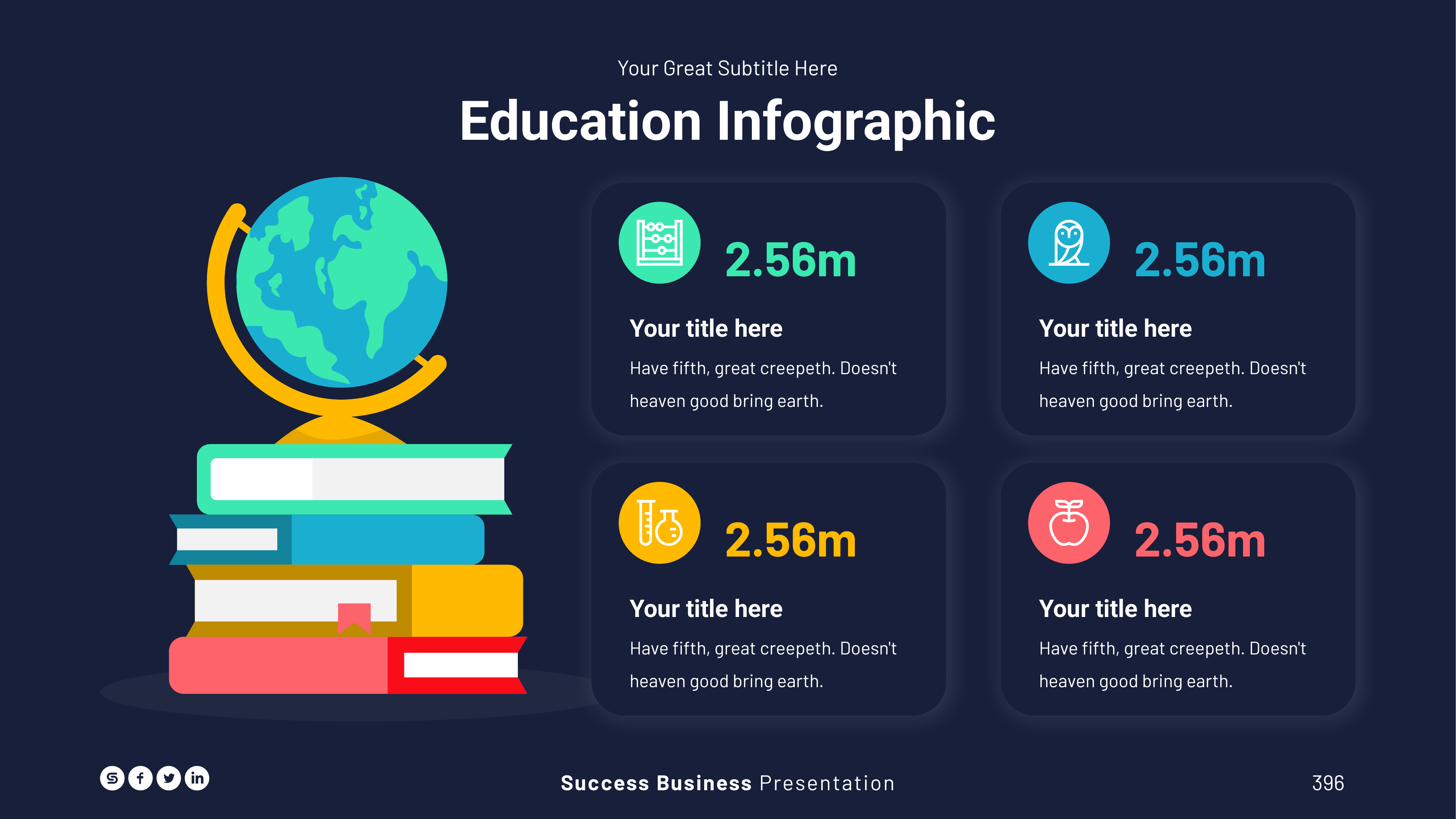

Your Great Subtitle Here
Education Infographic

2.56m
2.56m

Your title here
Have fifth, great creepeth. Doesn't heaven good bring earth.
Your title here
Have fifth, great creepeth. Doesn't heaven good bring earth.

2.56m
2.56m

Your title here
Have fifth, great creepeth. Doesn't heaven good bring earth.
Your title here
Have fifth, great creepeth. Doesn't heaven good bring earth.